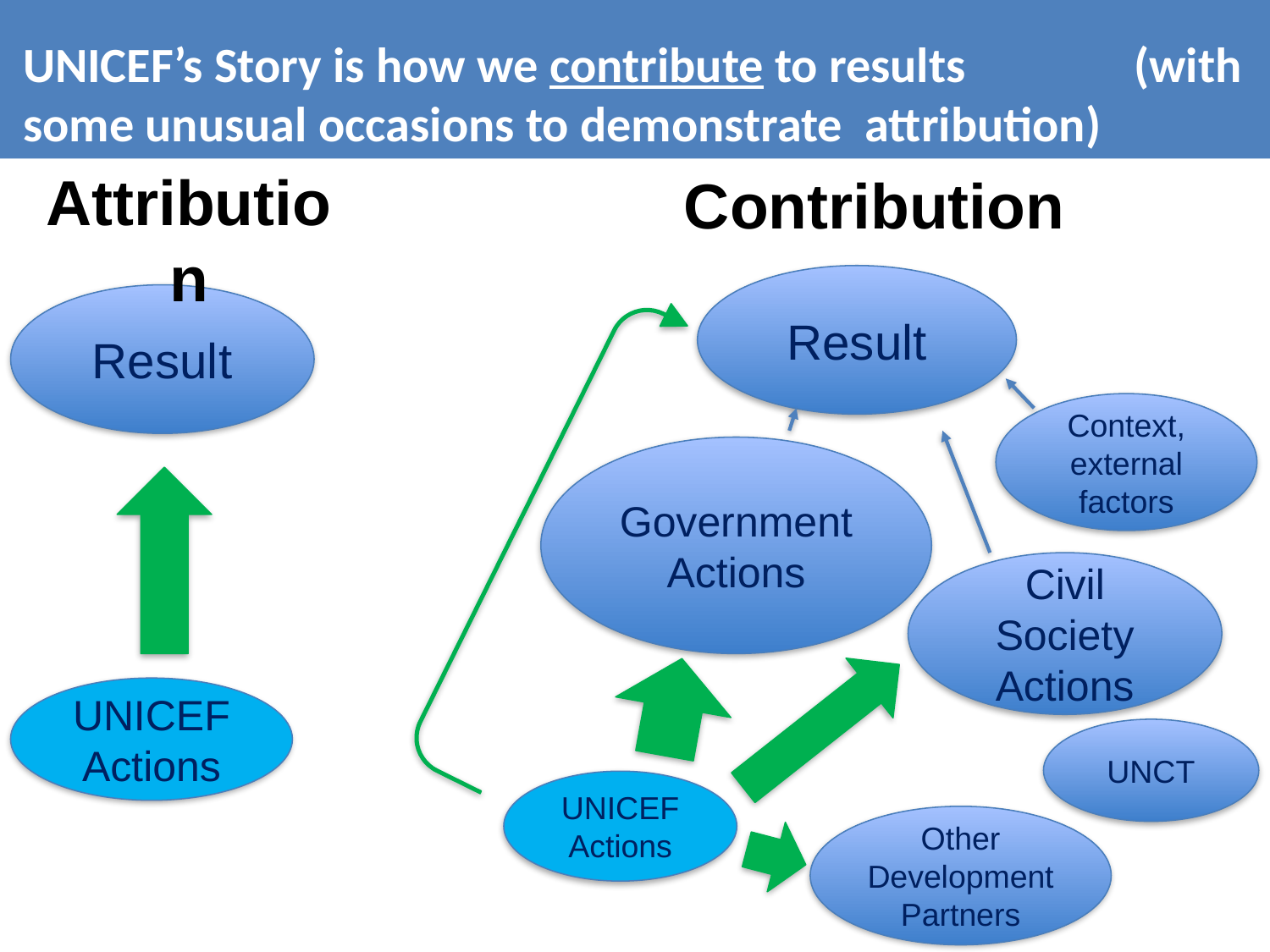

# UNICEF’s Story is how we contribute to results               (with some unusual occasions to demonstrate  attribution)
Attribution
Contribution
Result
Result
Context, external factors
Government Actions

Civil Society Actions

UNICEF Actions
UNCT
UNICEF Actions
Other Development Partners